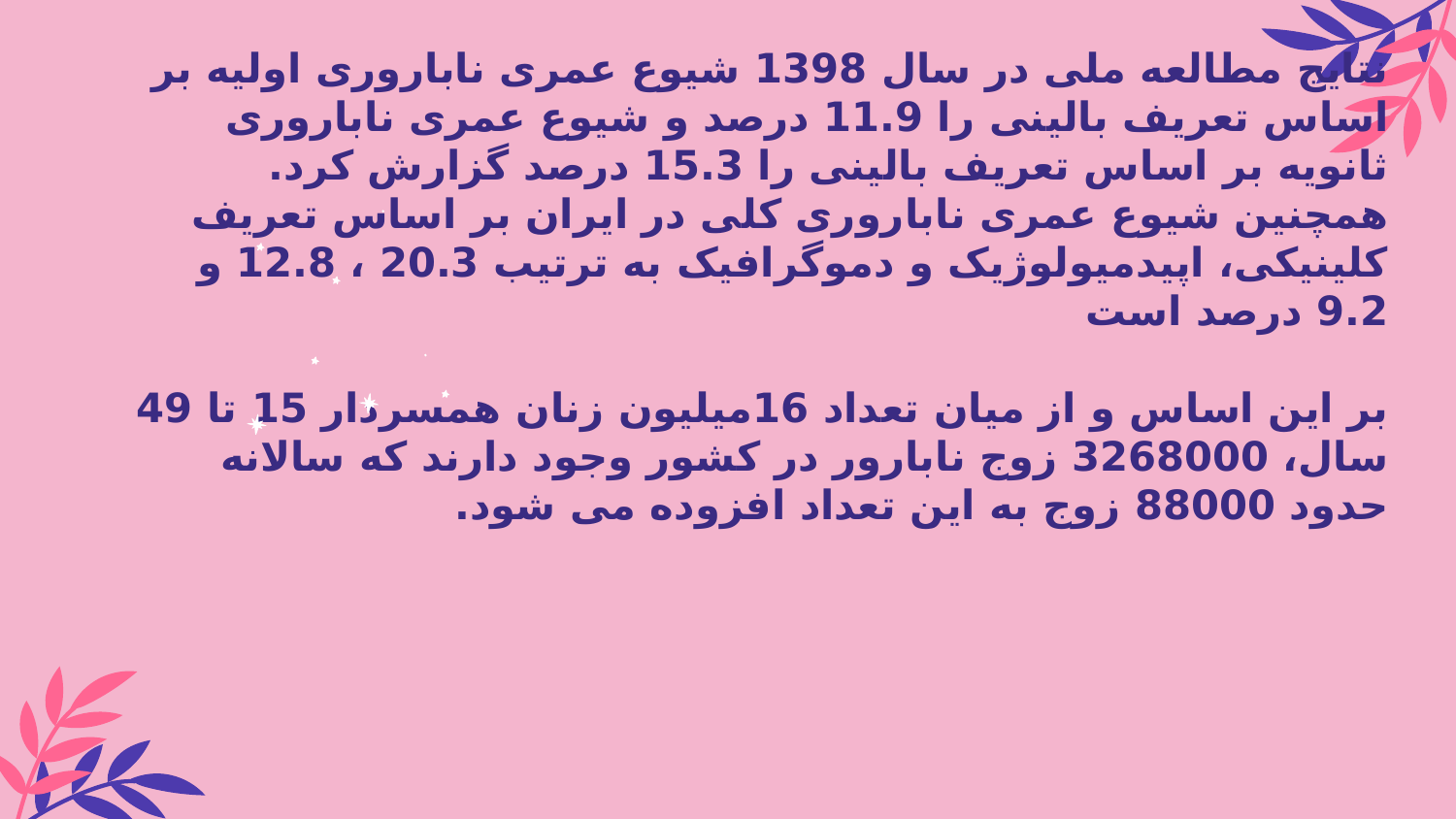

# نتایج مطالعه ملی در سال 1398 شیوع عمری ناباروری اولیه بر اساس تعریف بالینی را 11.9 درصد و شیوع عمری ناباروری ثانویه بر اساس تعریف بالینی را 15.3 درصد گزارش کرد. همچنین شیوع عمری ناباروری کلی در ایران بر اساس تعریف کلینیکی، اپیدمیولوژیک و دموگرافیک به ترتیب 20.3 ، 12.8 و 9.2 درصد است بر این اساس و از میان تعداد 16میلیون زنان همسردار 15 تا 49 سال، 3268000 زوج نابارور در کشور وجود دارند که سالانه حدود 88000 زوج به این تعداد افزوده می شود.